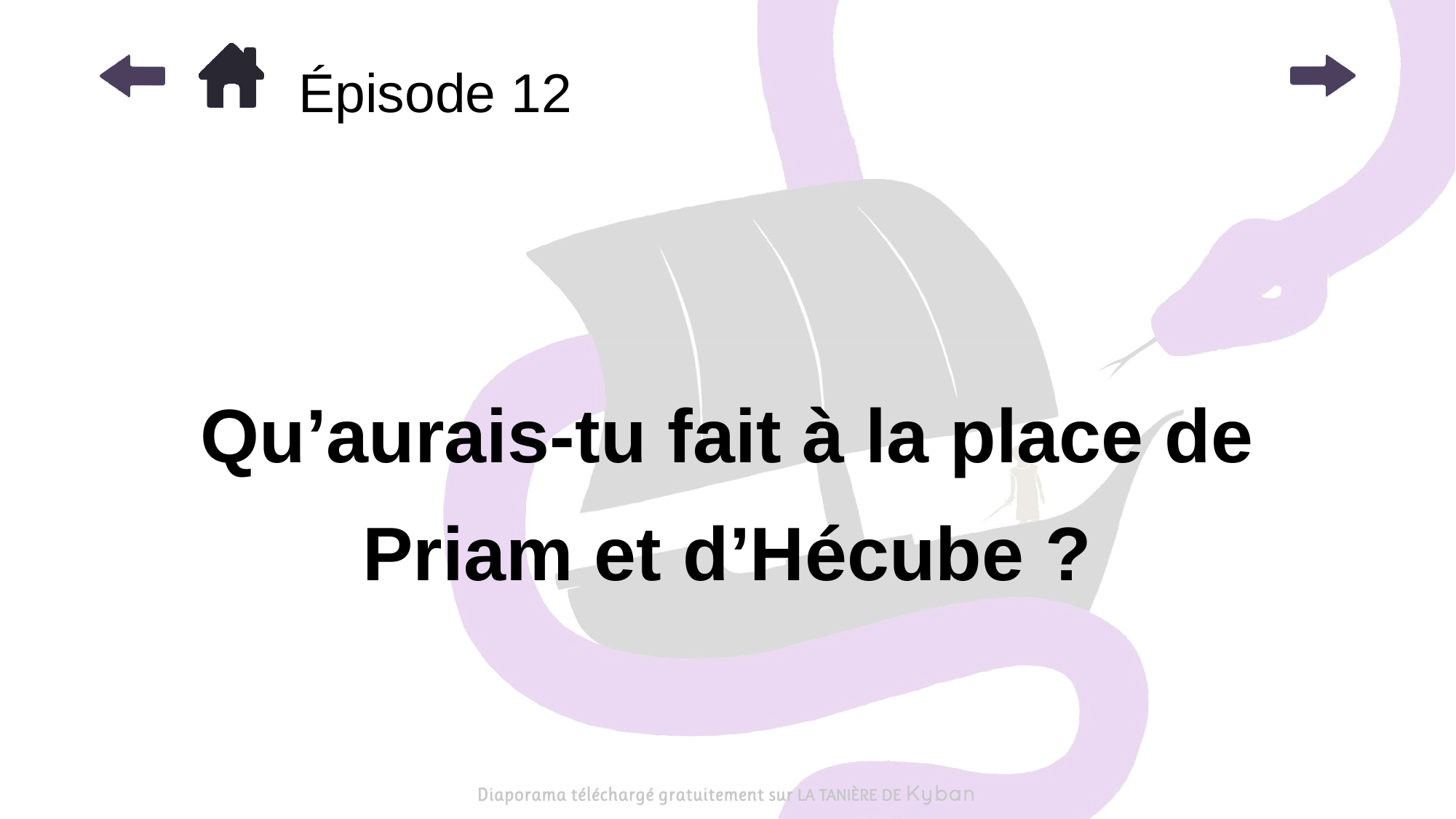

# Épisode 12
Qu’aurais-tu fait à la place de Priam et d’Hécube ?